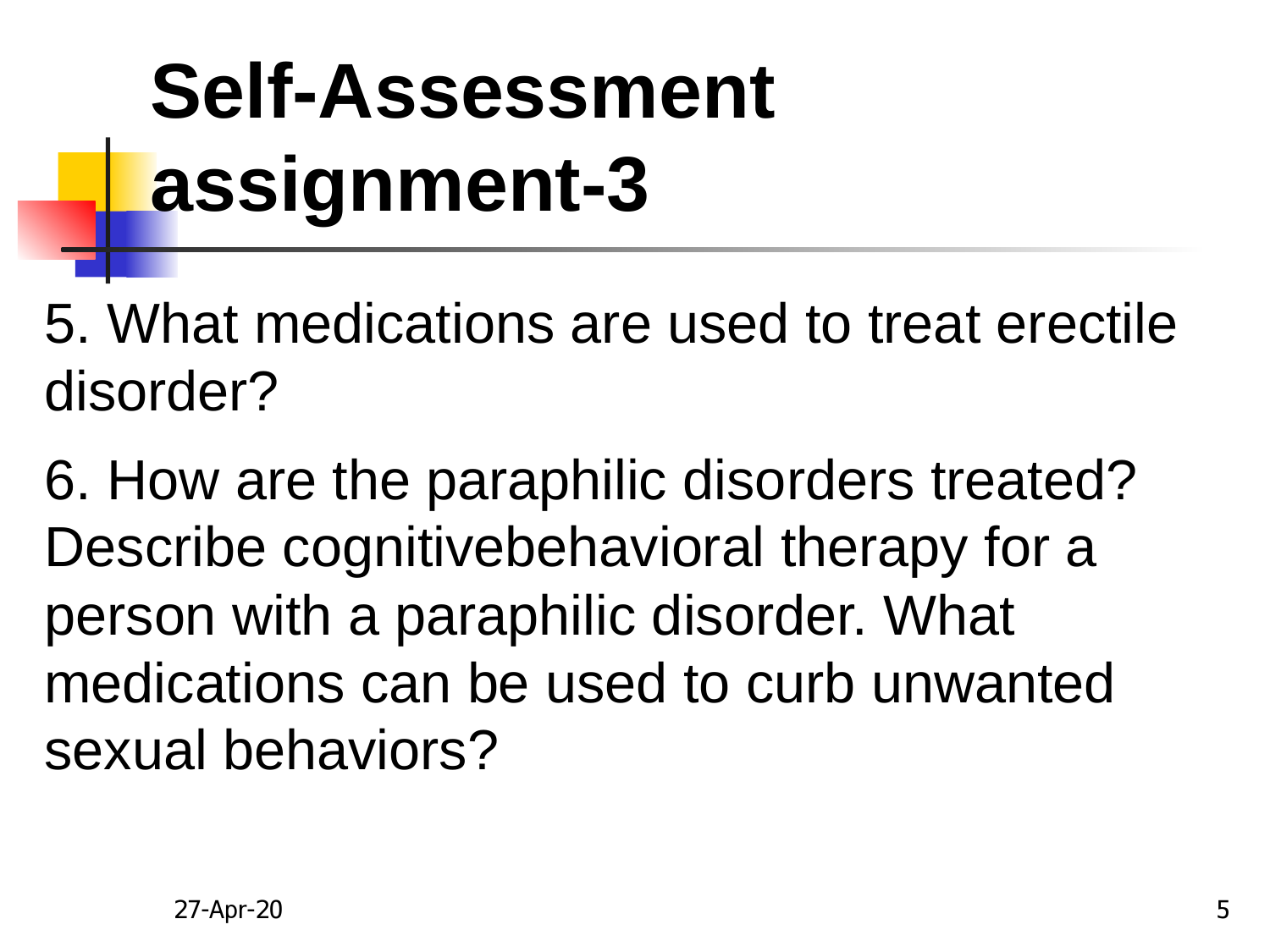

# Self-Assessment  assignment-3
5. What medications are used to treat erectile disorder?
6. How are the paraphilic disorders treated? Describe cognitivebehavioral therapy for a person with a paraphilic disorder. What
medications can be used to curb unwanted sexual behaviors?

27-Apr-20
5